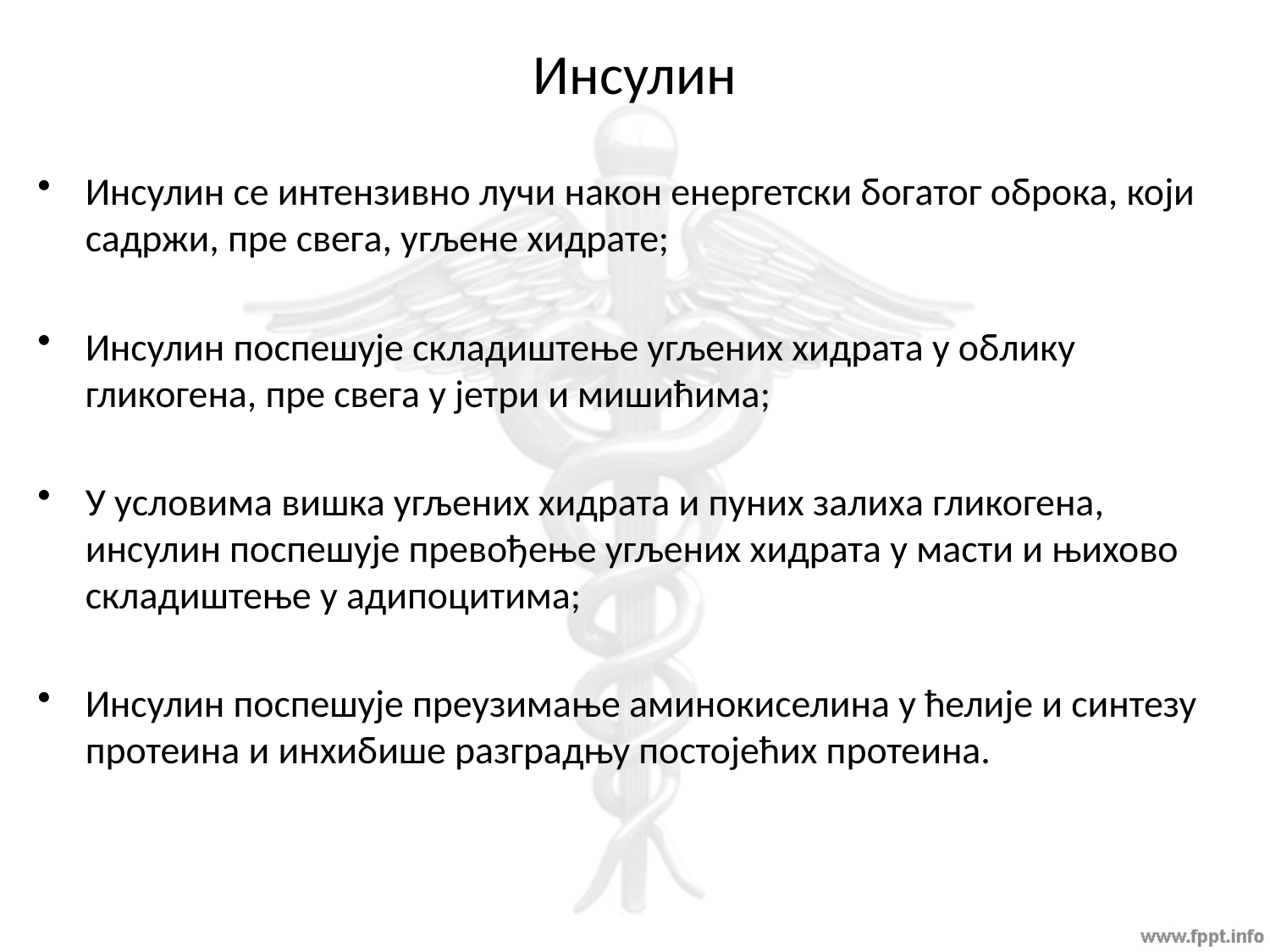

# Инсулин

Инсулин се интензивно лучи након енергетски богатог оброка, који садржи, пре свега, угљене хидрате;

Инсулин поспешује складиштење угљених хидрата у облику гликогена, пре свега у јетри и мишићима;

У условима вишка угљених хидрата и пуних залиха гликогена, инсулин поспешује превођење угљених хидрата у масти и њихово складиштење у адипоцитима;

Инсулин поспешује преузимање аминокиселина у ћелије и синтезу протеина и инхибише разградњу постојећих протеина.